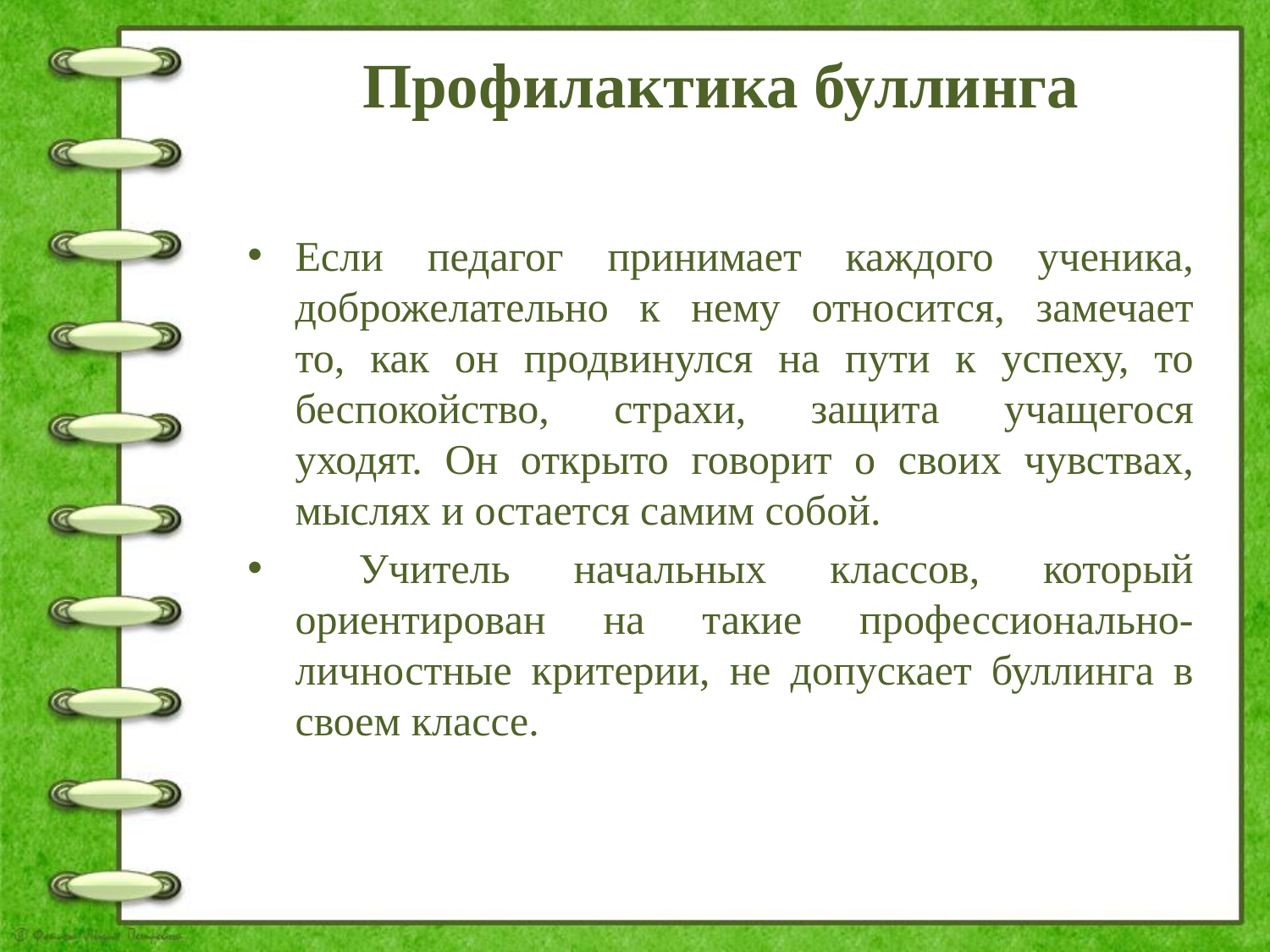

# Профилактика буллинга
Если педагог принимает каждого ученика, доброжелательно к нему относится, замечает
то, как он продвинулся на пути к успеху, то беспокойство, страхи, защита учащегося
уходят. Он открыто говорит о своих чувствах, мыслях и остается самим собой.
 Учитель начальных классов, который ориентирован на такие профессионально-личностные критерии, не допускает буллинга в своем классе.